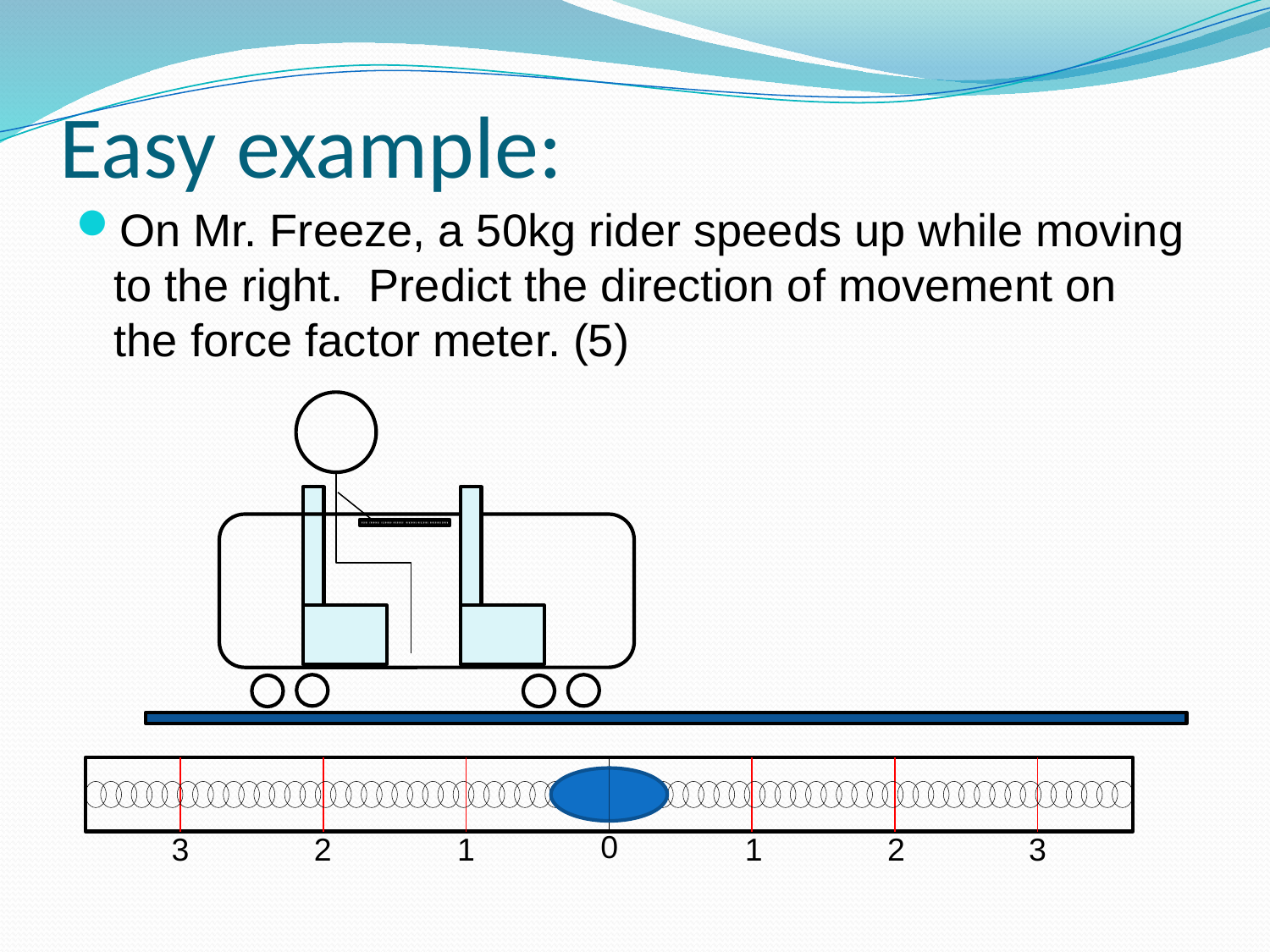

# Easy example:
On Mr. Freeze, a 50kg rider speeds up while moving to the right.  Predict the direction of movement on the force factor meter. (5)

0
3
2
1
1
2
3